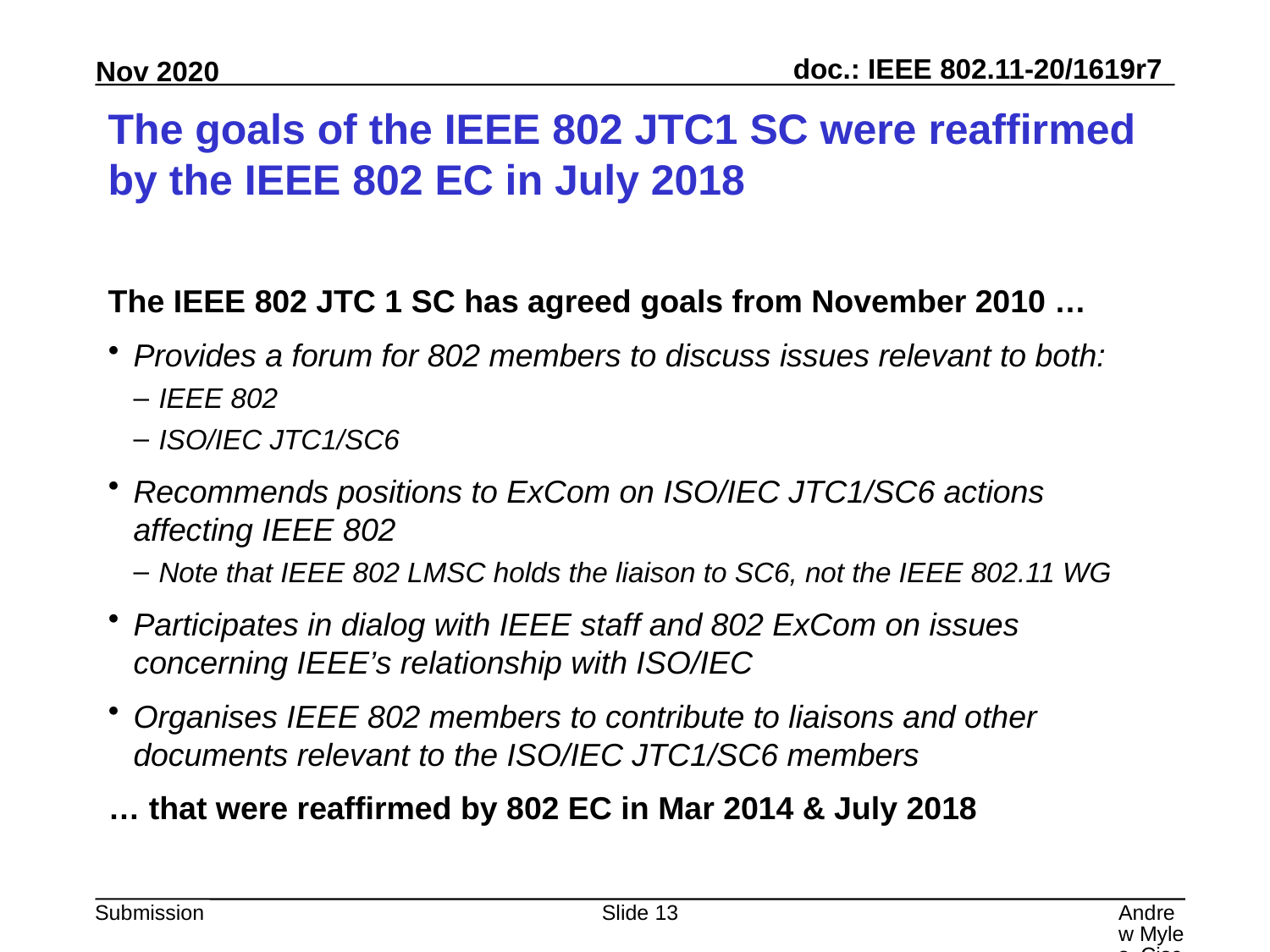

# The goals of the IEEE 802 JTC1 SC were reaffirmed by the IEEE 802 EC in July 2018
The IEEE 802 JTC 1 SC has agreed goals from November 2010 …
Provides a forum for 802 members to discuss issues relevant to both:
IEEE 802
ISO/IEC JTC1/SC6
Recommends positions to ExCom on ISO/IEC JTC1/SC6 actions affecting IEEE 802
Note that IEEE 802 LMSC holds the liaison to SC6, not the IEEE 802.11 WG
Participates in dialog with IEEE staff and 802 ExCom on issues concerning IEEE’s relationship with ISO/IEC
Organises IEEE 802 members to contribute to liaisons and other documents relevant to the ISO/IEC JTC1/SC6 members
… that were reaffirmed by 802 EC in Mar 2014 & July 2018
Slide 13
Andrew Myles, Cisco